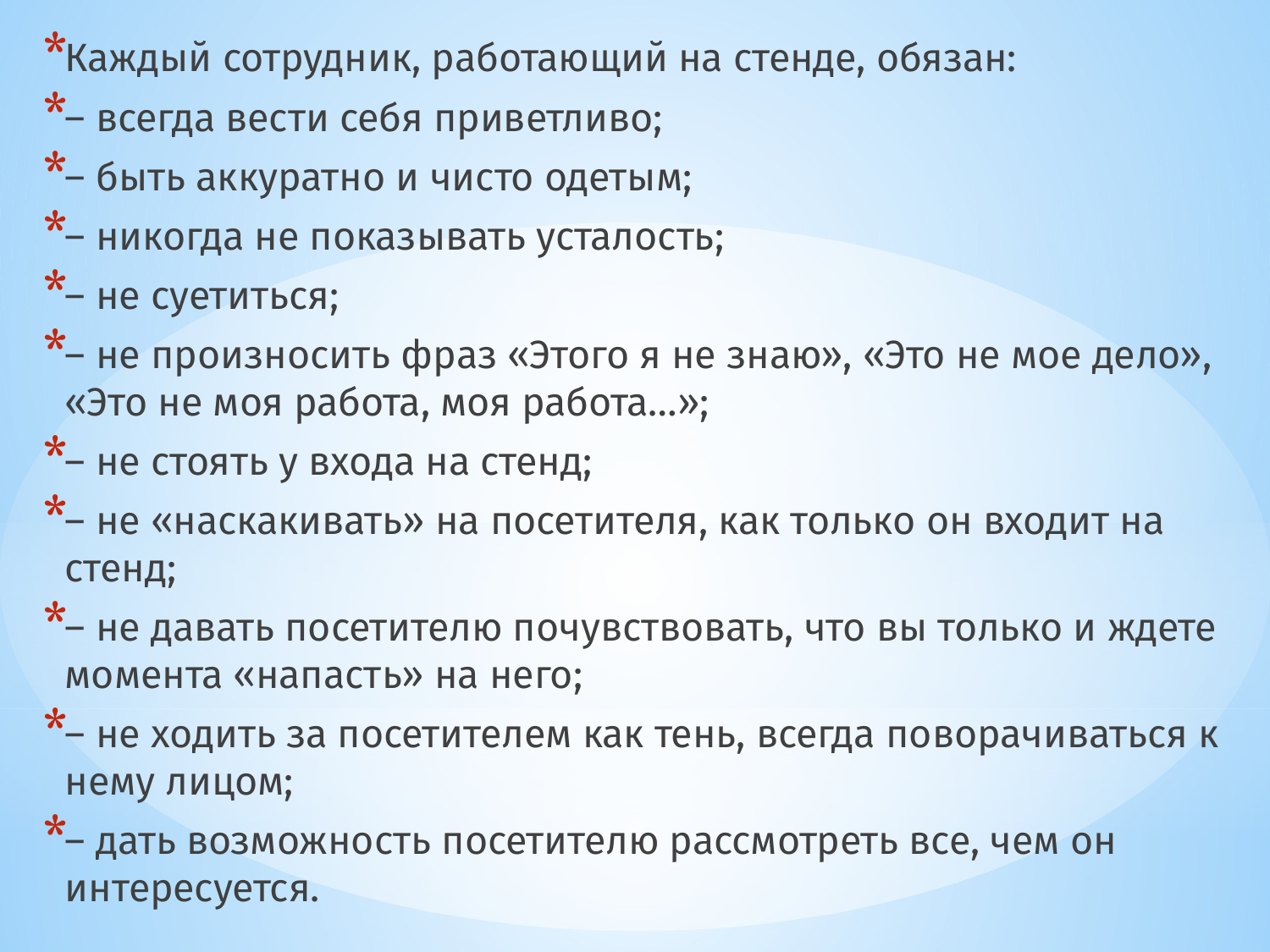

Каждый сотрудник, работающий на стенде, обязан:
– всегда вести себя приветливо;
– быть аккуратно и чисто одетым;
– никогда не показывать усталость;
– не суетиться;
– не произносить фраз «Этого я не знаю», «Это не мое дело», «Это не моя работа, моя работа…»;
– не стоять у входа на стенд;
– не «наскакивать» на посетителя, как только он входит на стенд;
– не давать посетителю почувствовать, что вы только и ждете момента «напасть» на него;
– не ходить за посетителем как тень, всегда поворачиваться к нему лицом;
– дать возможность посетителю рассмотреть все, чем он интересуется.

#